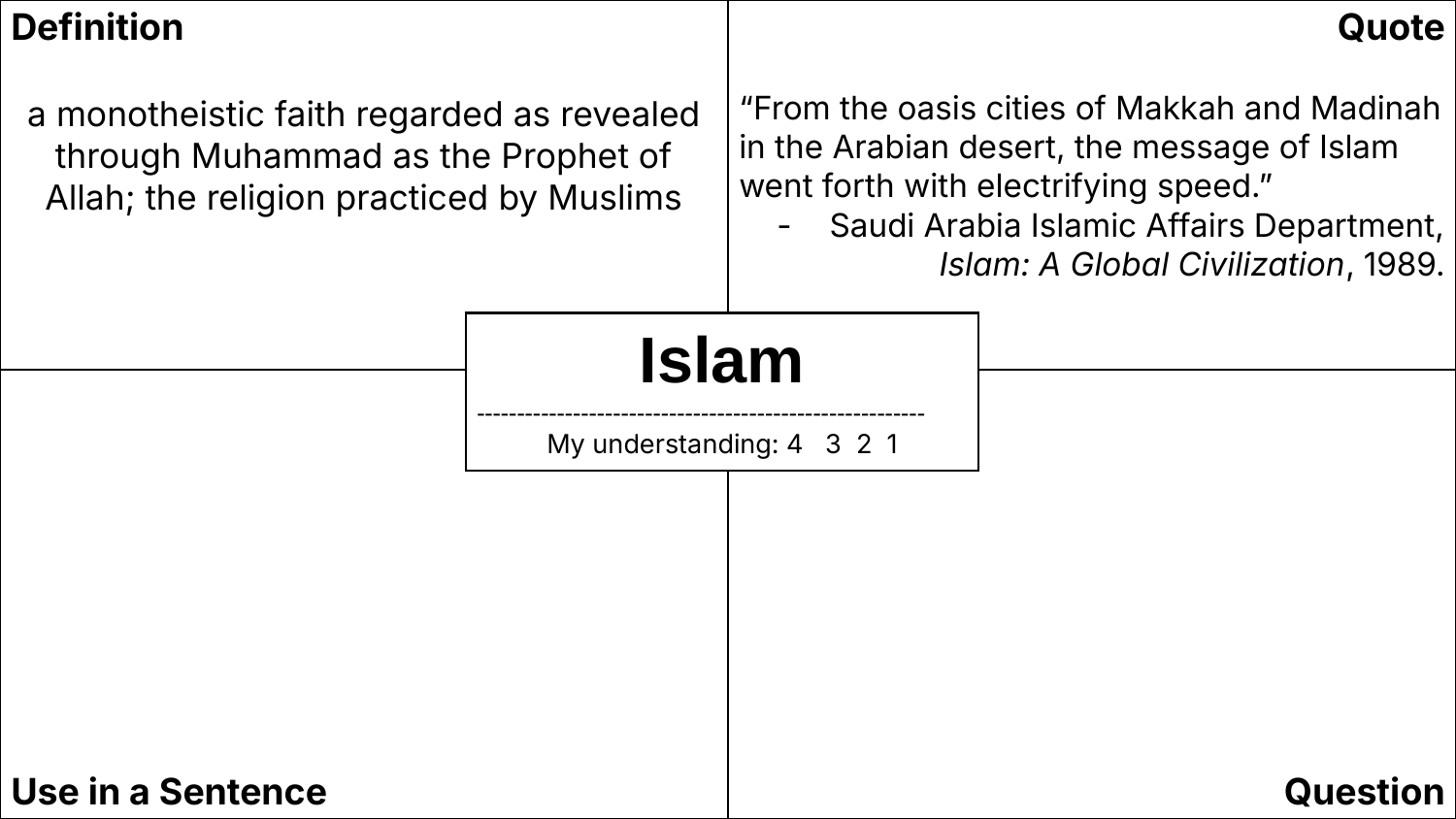

| Definition a monotheistic faith regarded as revealed through Muhammad as the Prophet of Allah; the religion practiced by Muslims | Quote “From the oasis cities of Makkah and Madinah in the Arabian desert, the message of Islam went forth with electrifying speed.” Saudi Arabia Islamic Affairs Department, Islam: A Global Civilization, 1989. |
| --- | --- |
| Use in a Sentence | Question |
Islam
--------------------------------------------------------
My understanding: 4   3  2  1